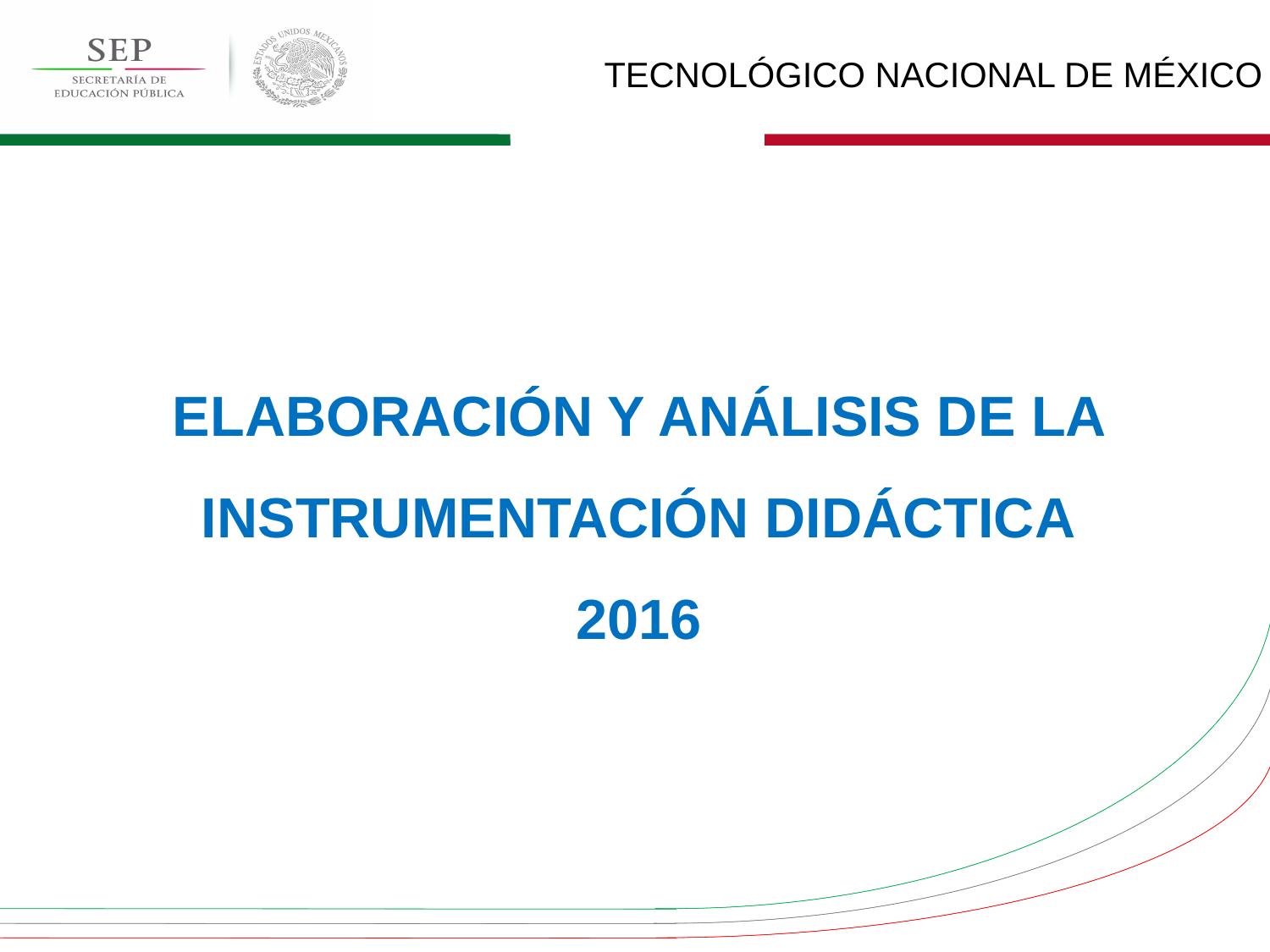

ELABORACIÓN Y ANÁLISIS DE LA INSTRUMENTACIÓN DIDÁCTICA
2016